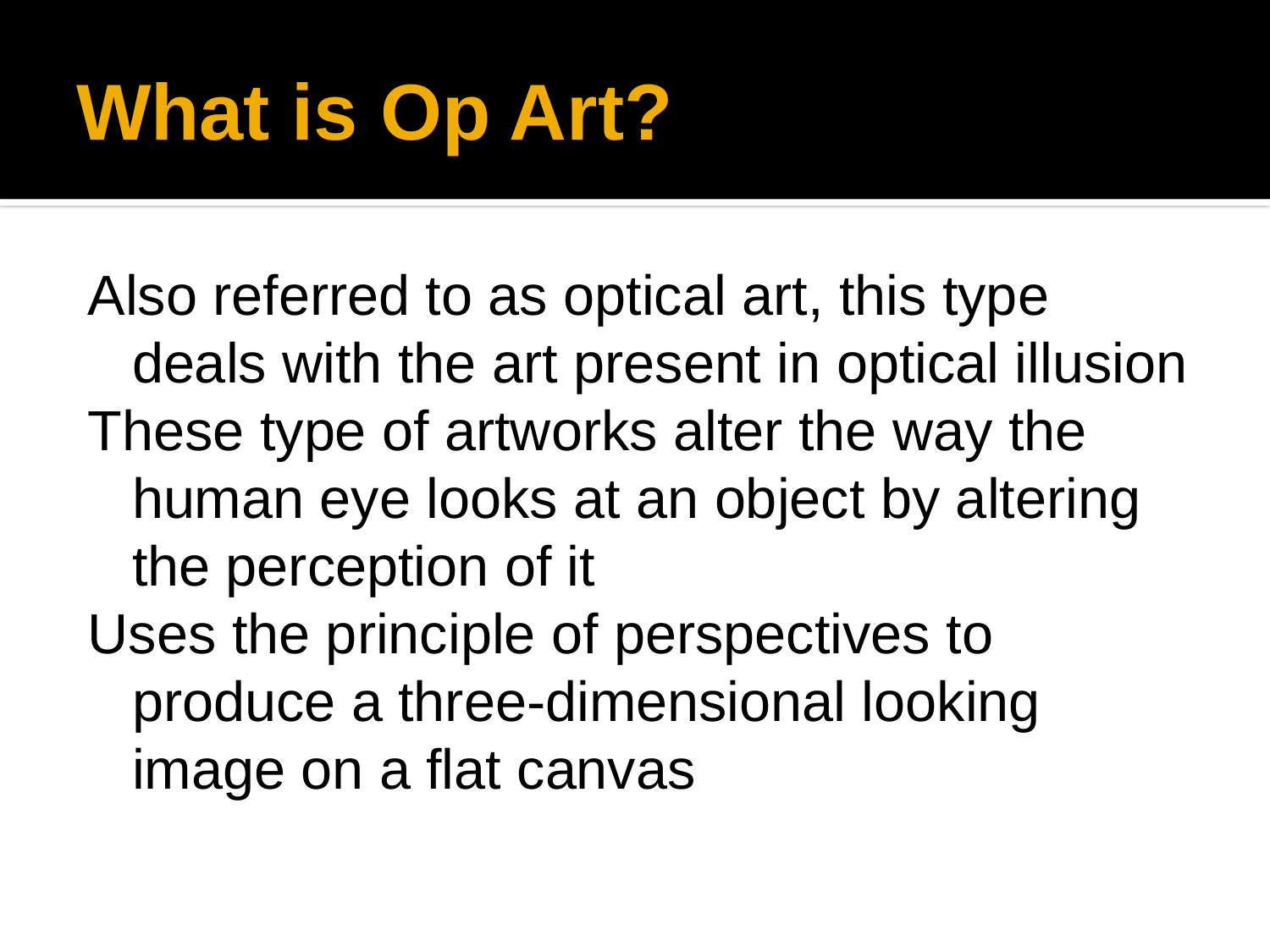

# What is Op Art?
Also referred to as optical art, this type deals with the art present in optical illusion
These type of artworks alter the way the human eye looks at an object by altering the perception of it
Uses the principle of perspectives to produce a three-dimensional looking image on a flat canvas